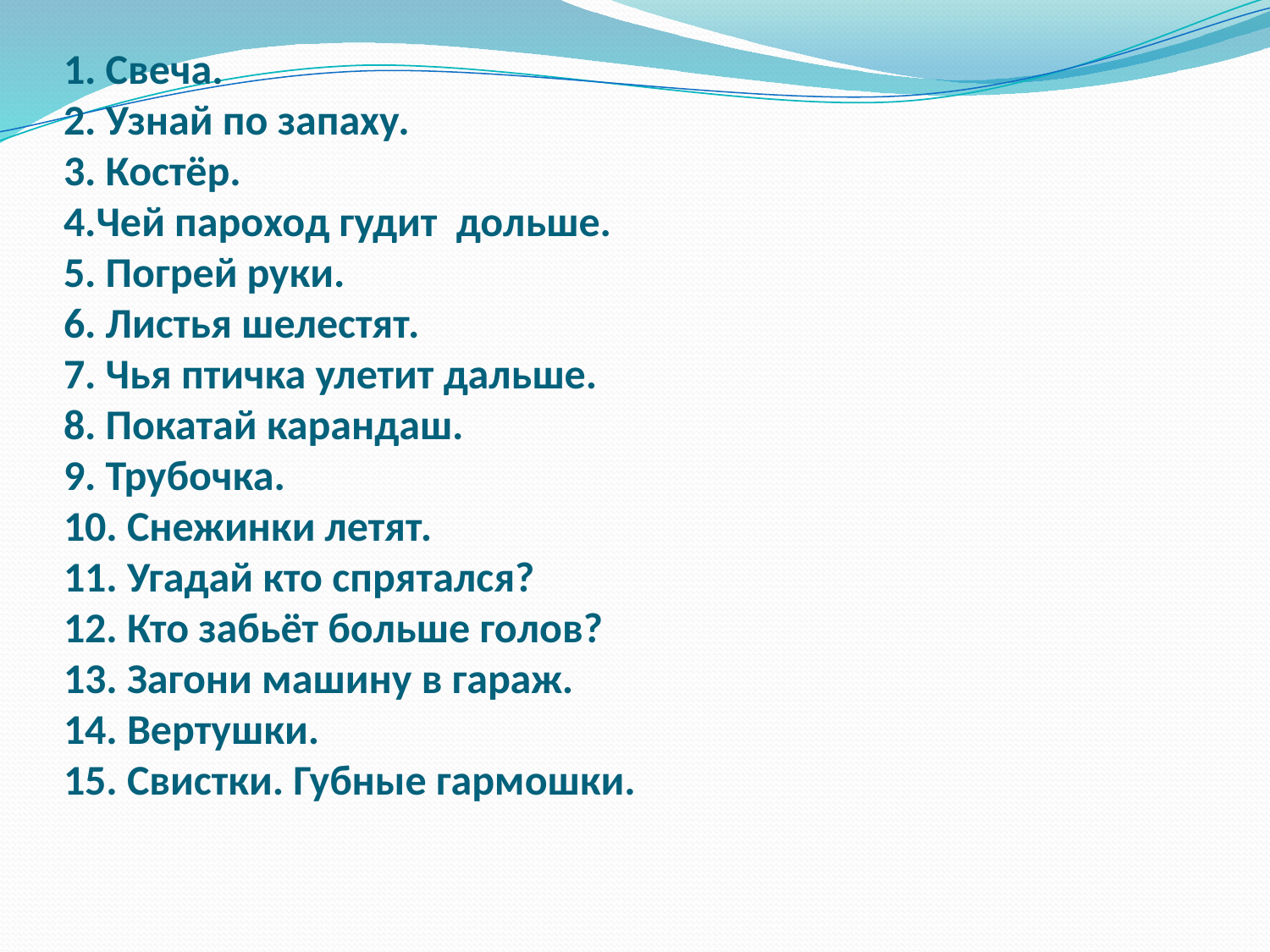

# 1. Свеча. 2. Узнай по запаху. 3. Костёр. 4.Чей пароход гудит  дольше. 5. Погрей руки. 6. Листья шелестят. 7. Чья птичка улетит дальше. 8. Покатай карандаш. 9. Трубочка. 10. Снежинки летят. 11. Угадай кто спрятался? 12. Кто забьёт больше голов? 13. Загони машину в гараж. 14. Вертушки. 15. Свистки. Губные гармошки.